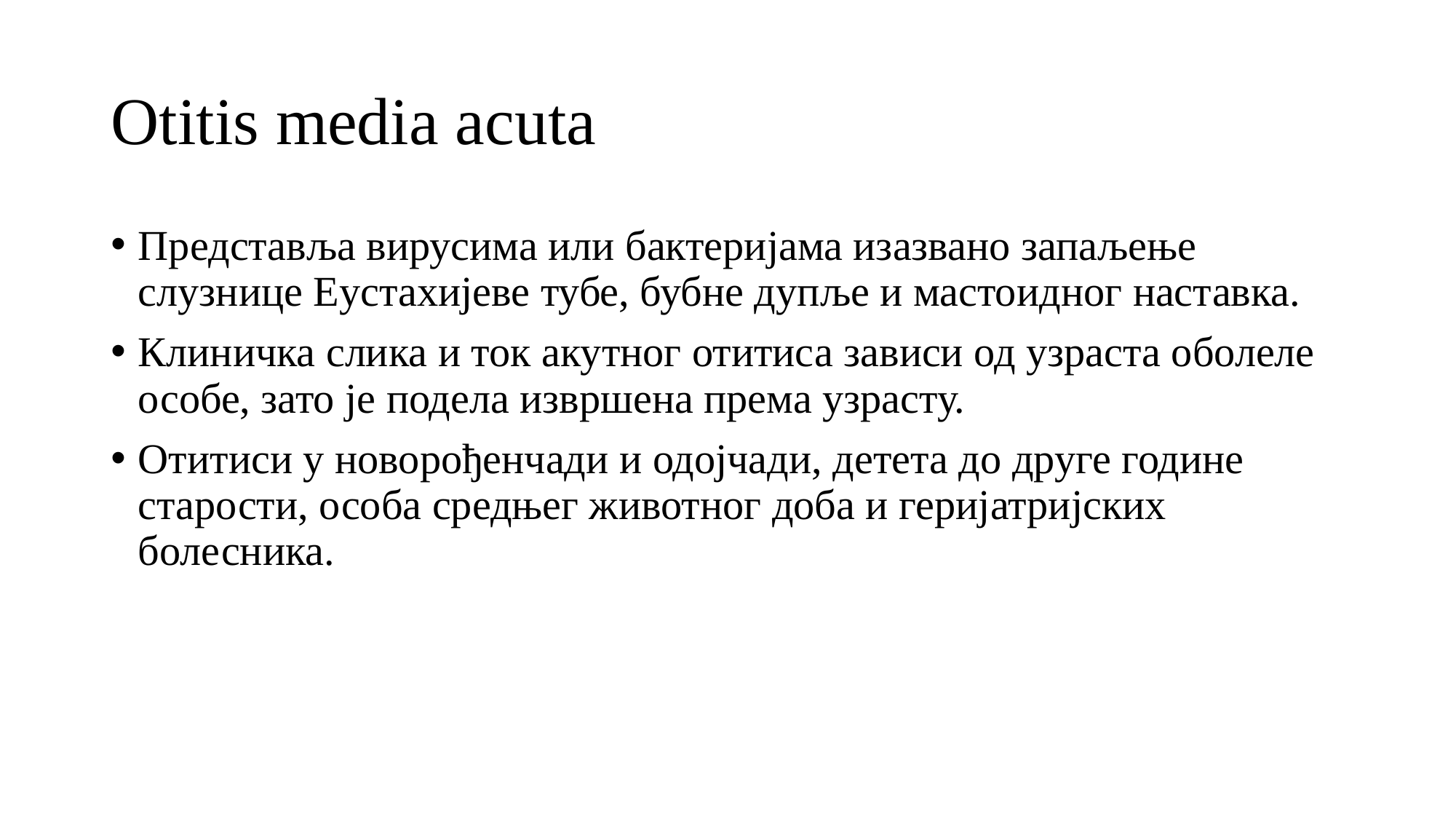

# Otitis media acuta
Представља вирусима или бактеријама изазвано запаљење слузнице Еустахијеве тубе, бубне дупље и мастоидног наставка.
Клиничка слика и ток акутног отитиса зависи од узраста оболеле особе, зато је подела извршена према узрасту.
Отитиси у новорођенчади и одојчади, детета до друге године старости, особа средњег животног доба и геријатријских болесника.